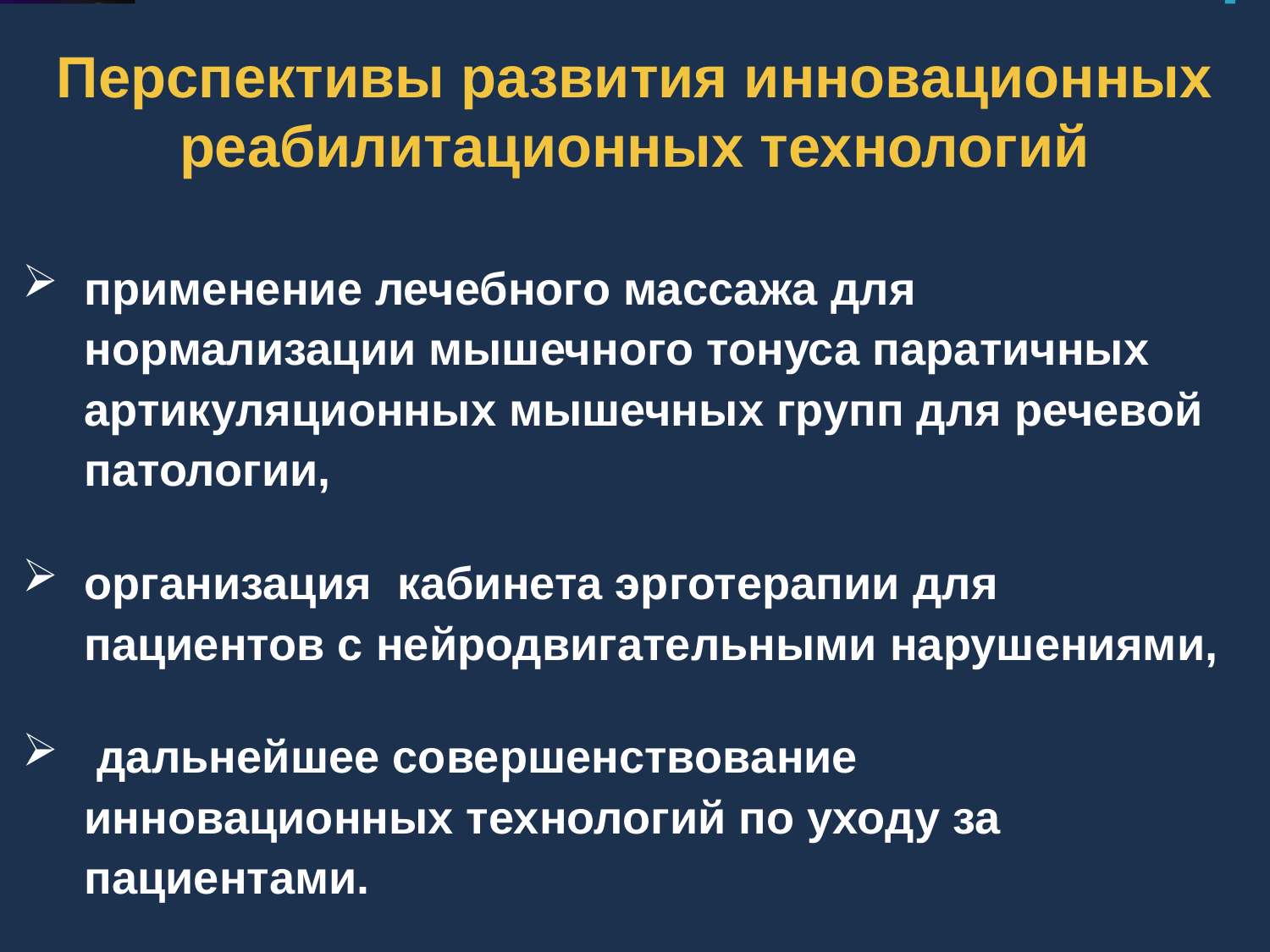

Перспективы развития инновационных реабилитационных технологий
применение лечебного массажа для нормализации мышечного тонуса паратичных артикуляционных мышечных групп для речевой патологии,
организация  кабинета эрготерапии для пациентов с нейродвигательными нарушениями,
 дальнейшее совершенствование  инновационных технологий по уходу за пациентами.